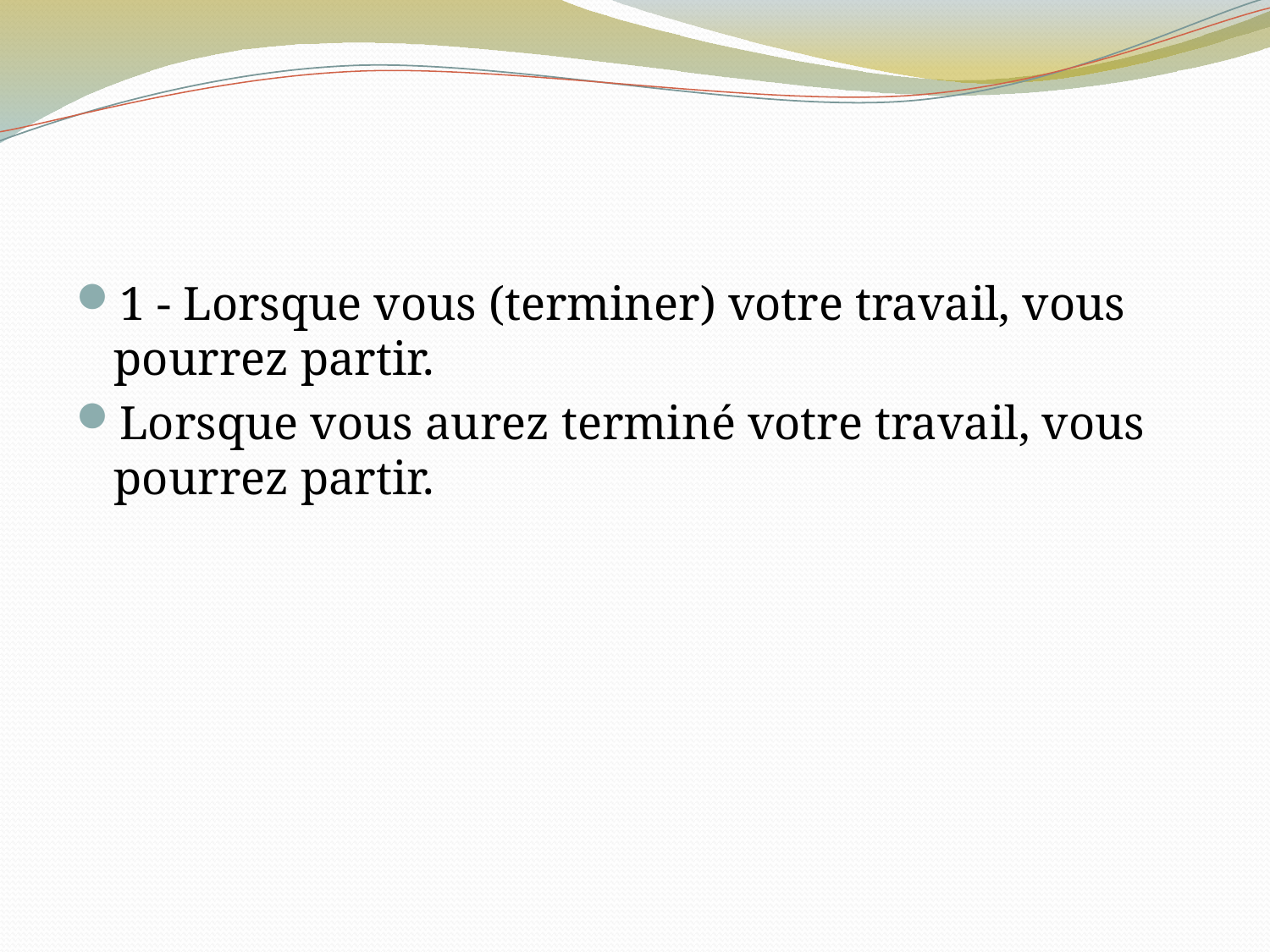

#
1 - Lorsque vous (terminer) votre travail, vous pourrez partir.
Lorsque vous aurez terminé votre travail, vous pourrez partir.